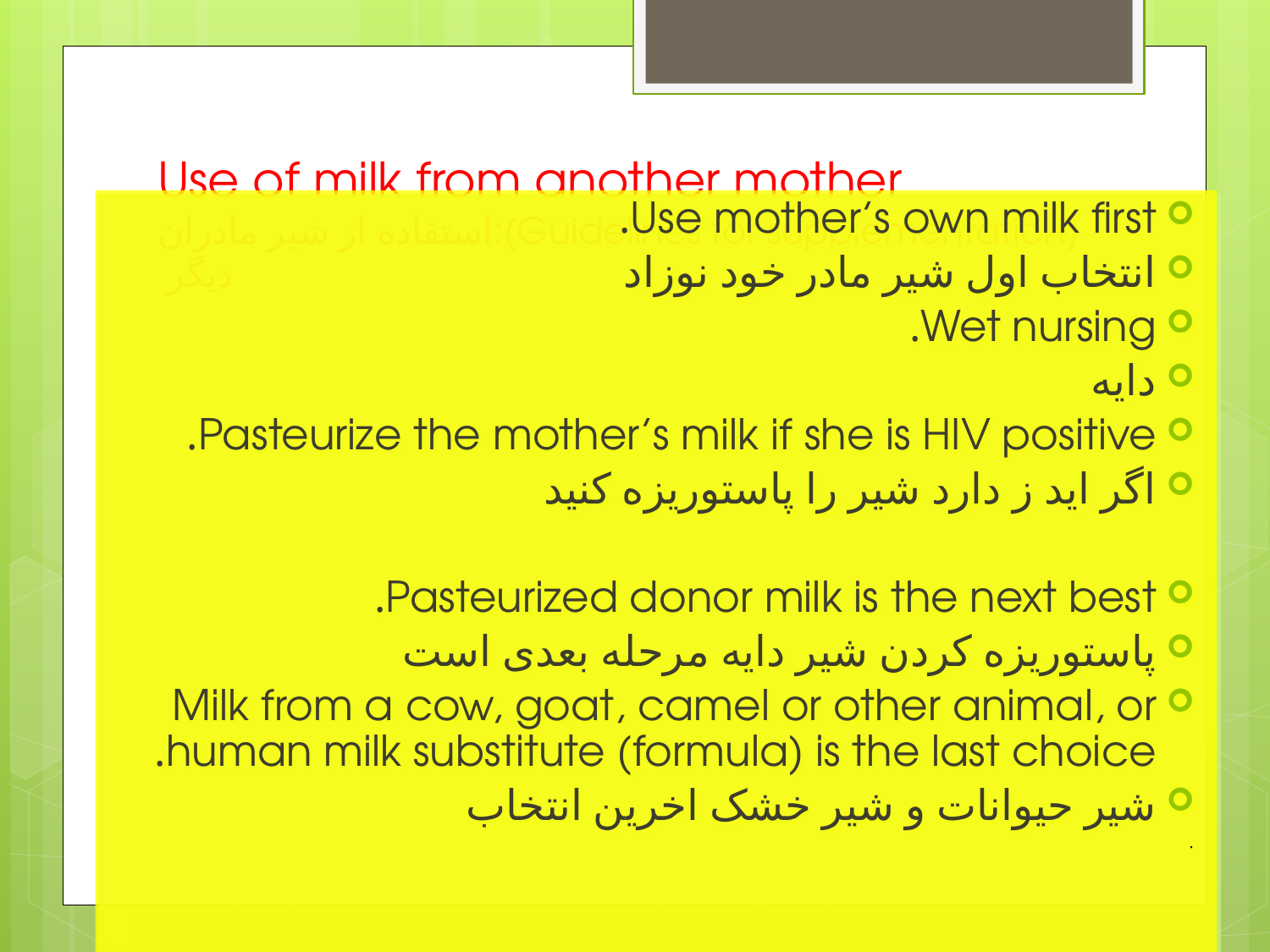

# Use of milk from another mother (Guidelines for supplementation):استفاده از شیر مادران دیگر
Use mother’s own milk first.
انتخاب اول شیر مادر خود نوزاد
Wet nursing.
دایه
Pasteurize the mother’s milk if she is HIV positive.
اگر اید ز دارد شیر را پاستوریزه کنید

Pasteurized donor milk is the next best.
پاستوریزه کردن شیر دایه مرحله بعدی است
Milk from a cow, goat, camel or other animal, or human milk substitute (formula) is the last choice.
شیر حیوانات و شیر خشک اخرین انتخاب
.